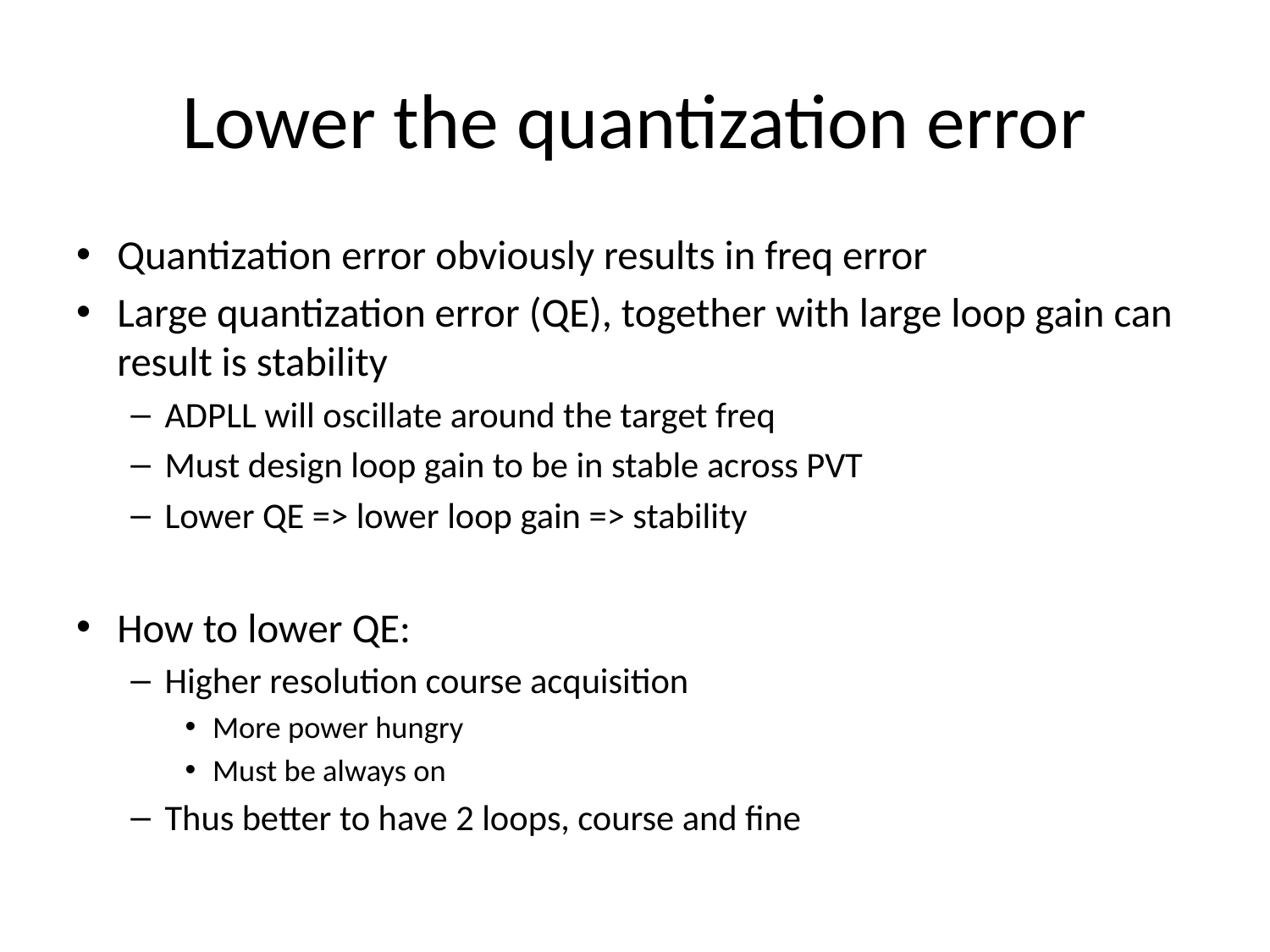

# Lower the quantization error
Quantization error obviously results in freq error
Large quantization error (QE), together with large loop gain can result is stability
ADPLL will oscillate around the target freq
Must design loop gain to be in stable across PVT
Lower QE => lower loop gain => stability

How to lower QE:
Higher resolution course acquisition
More power hungry
Must be always on
Thus better to have 2 loops, course and fine